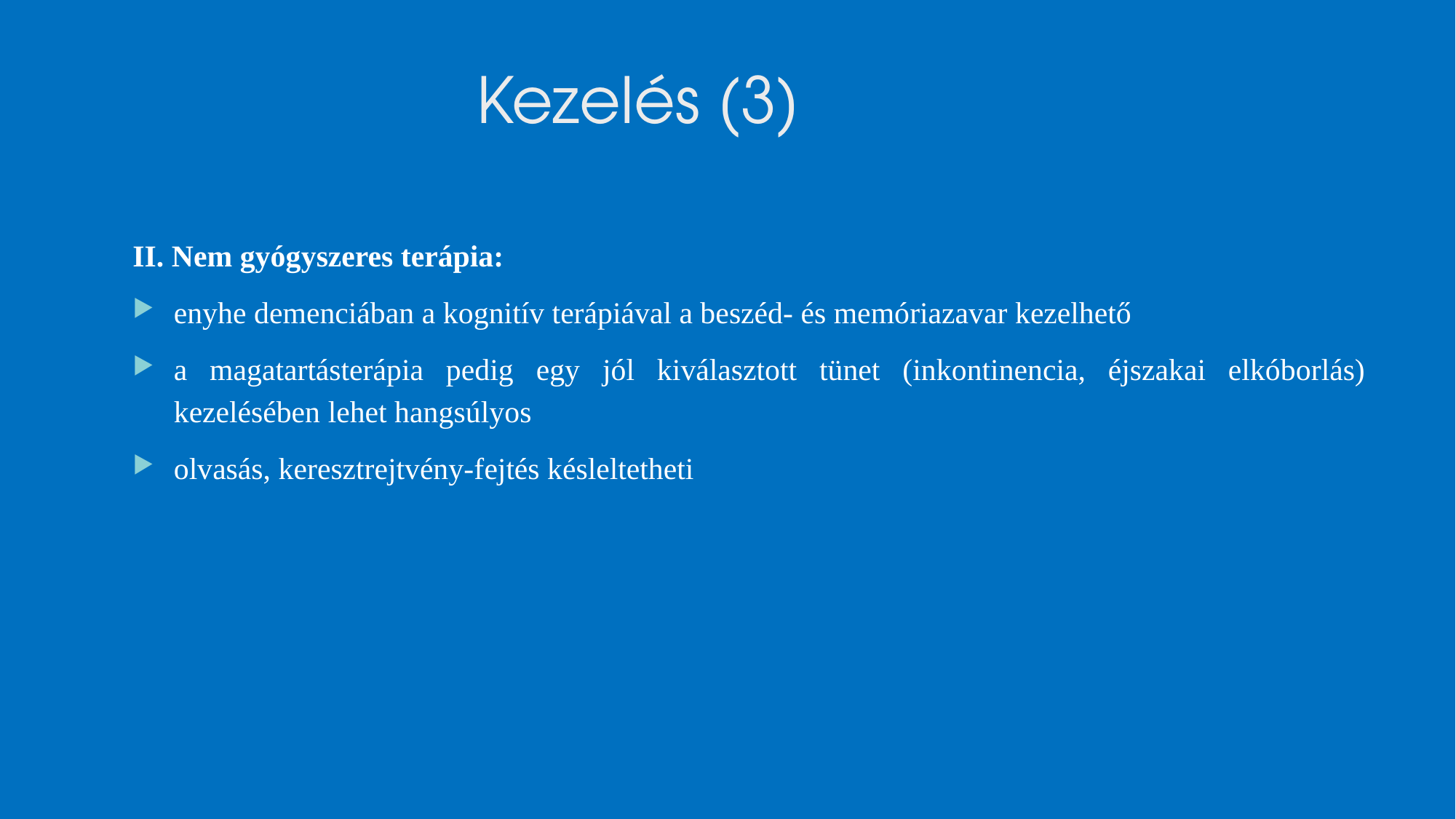

11
# Kezelés (3)
II. Nem gyógyszeres terápia:
enyhe demenciában a kognitív terápiával a beszéd- és memóriazavar kezelhető
a magatartásterápia pedig egy jól kiválasztott tünet (inkontinencia, éjszakai elkóborlás) kezelésében lehet hangsúlyos
olvasás, keresztrejtvény-fejtés késleltetheti